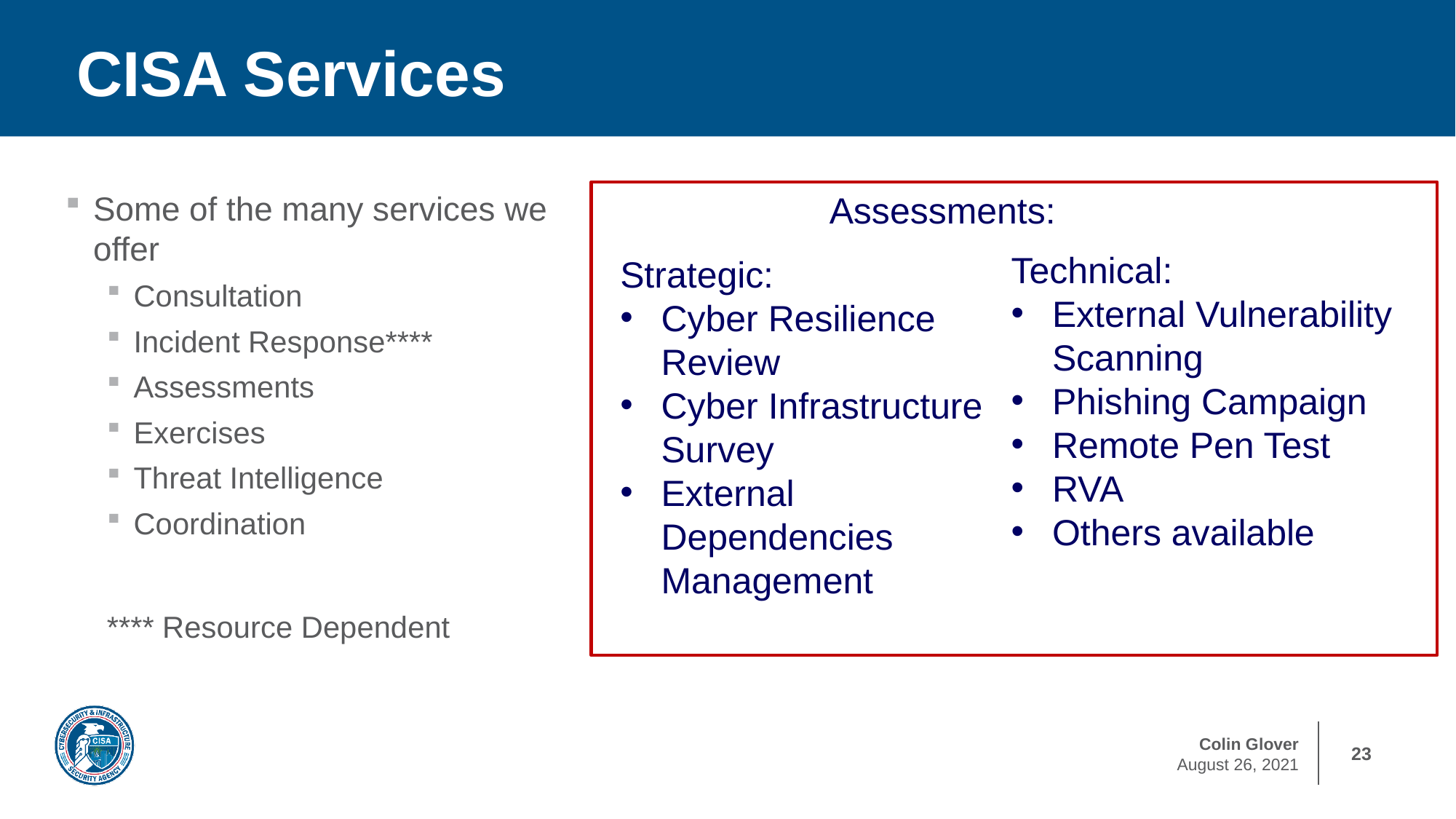

# CISA Services
Some of the many services we offer
Consultation
Incident Response****
Assessments
Exercises
Threat Intelligence
Coordination

**** Resource Dependent

Assessments:
Technical:
External Vulnerability Scanning
Phishing Campaign
Remote Pen Test
RVA
Others available

Strategic:
Cyber Resilience Review
Cyber Infrastructure Survey
External Dependencies Management
23